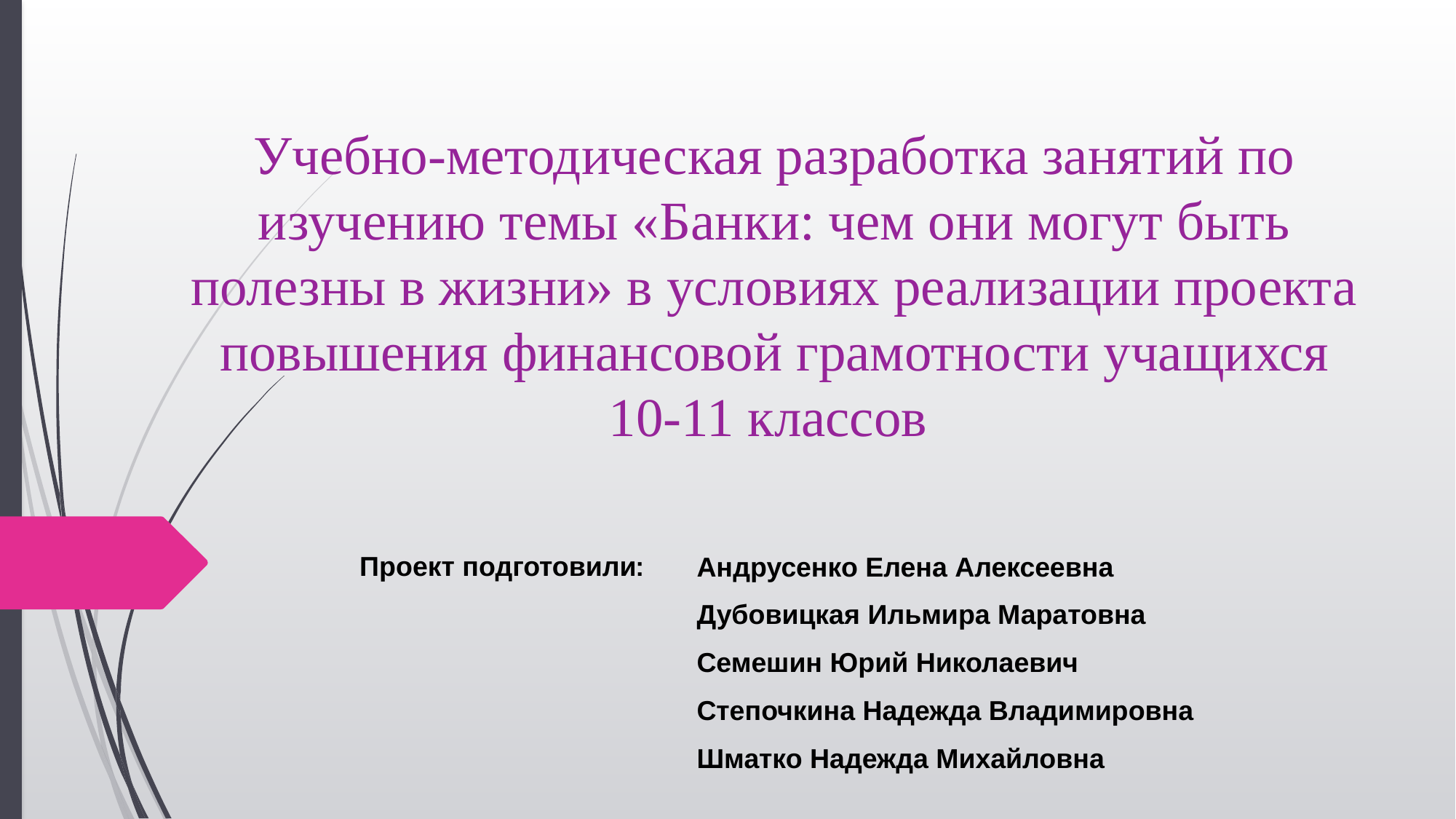

# Учебно-методическая разработка занятий по изучению темы «Банки: чем они могут быть полезны в жизни» в условиях реализации проекта повышения финансовой грамотности учащихся 10-11 классов
Проект подготовили:
Андрусенко Елена Алексеевна
Дубовицкая Ильмира Маратовна
Семешин Юрий Николаевич
Степочкина Надежда Владимировна
Шматко Надежда Михайловна